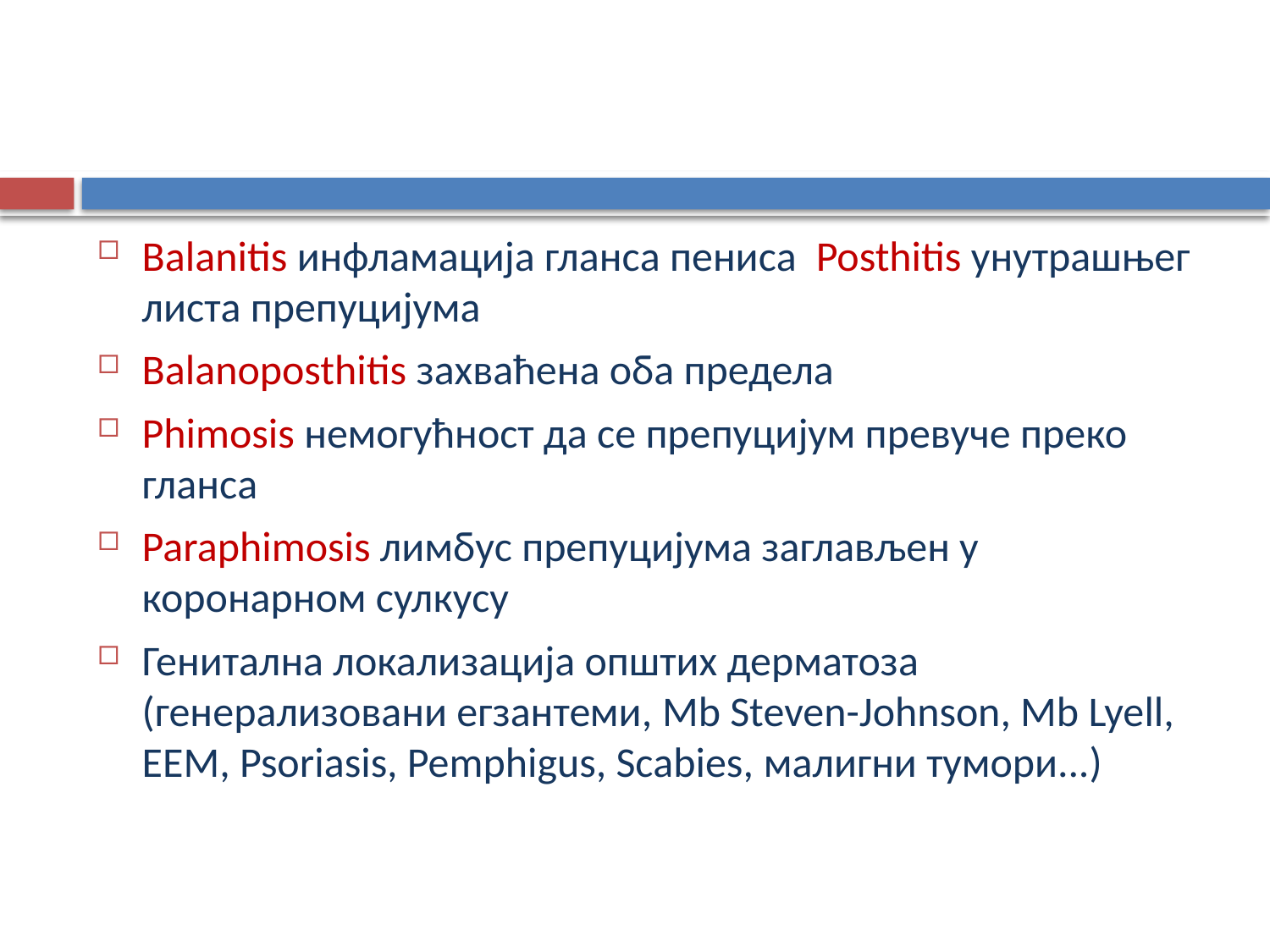

#
Balanitis инфламација гланса пениса  Posthitis унутрашњег листа препуцијума
Balanoposthitis захваћена оба предела
Phimosis немогућност да се препуцијум превуче преко гланса
Paraphimosis лимбус препуцијума заглављен у коронарном сулкусу
Генитална локализација општих дерматоза (генерализовани егзантеми, Mb Steven-Johnson, Mb Lyell, EEM, Psoriasis, Pemphigus, Scabies, малигни тумори...)